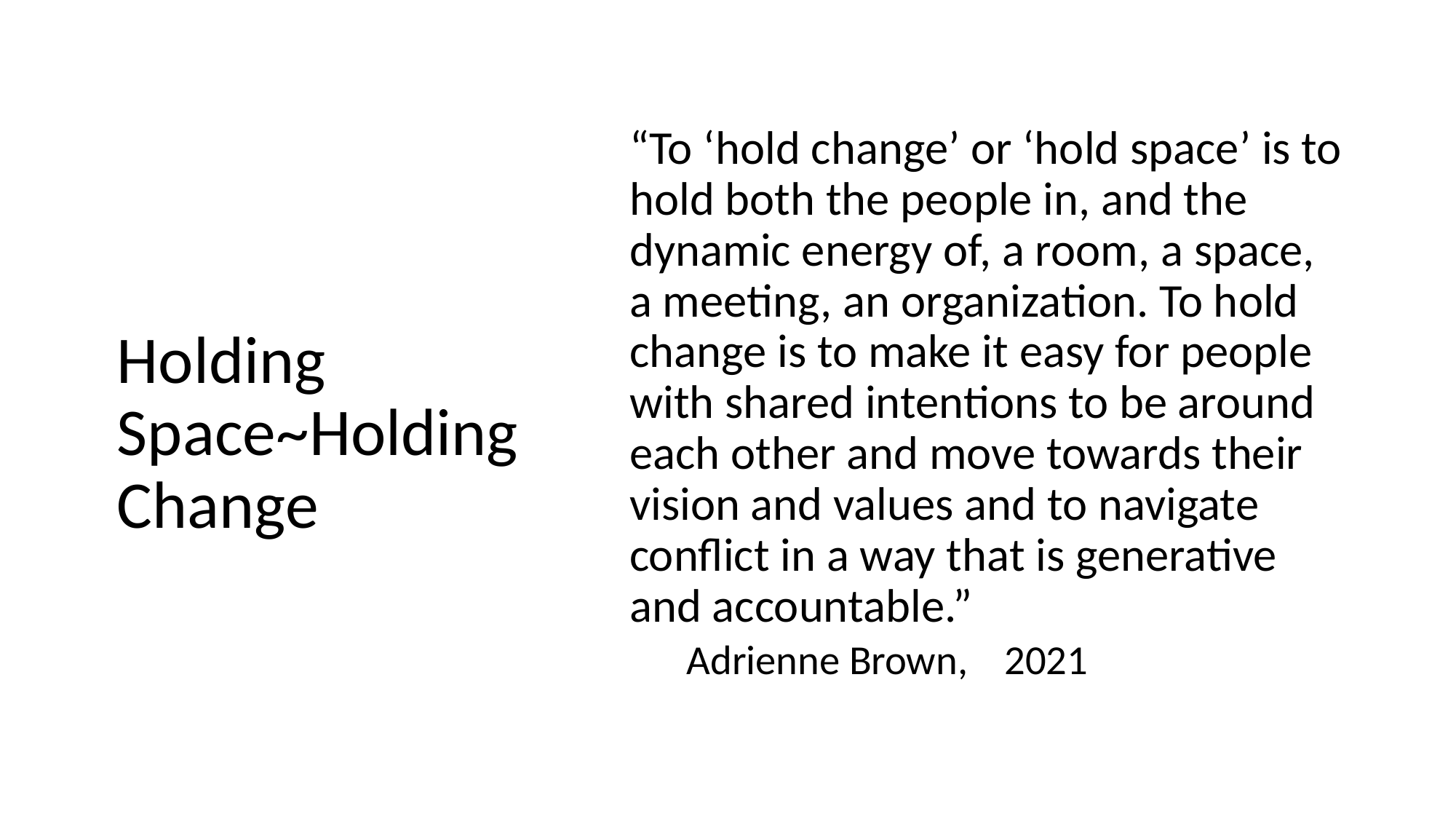

“To ‘hold change’ or ‘hold space’ is to hold both the people in, and the dynamic energy of, a room, a space, a meeting, an organization. To hold change is to make it easy for people with shared intentions to be around each other and move towards their vision and values and to navigate conflict in a way that is generative and accountable.”
				Adrienne Brown, 				2021

# Holding Space~Holding Change